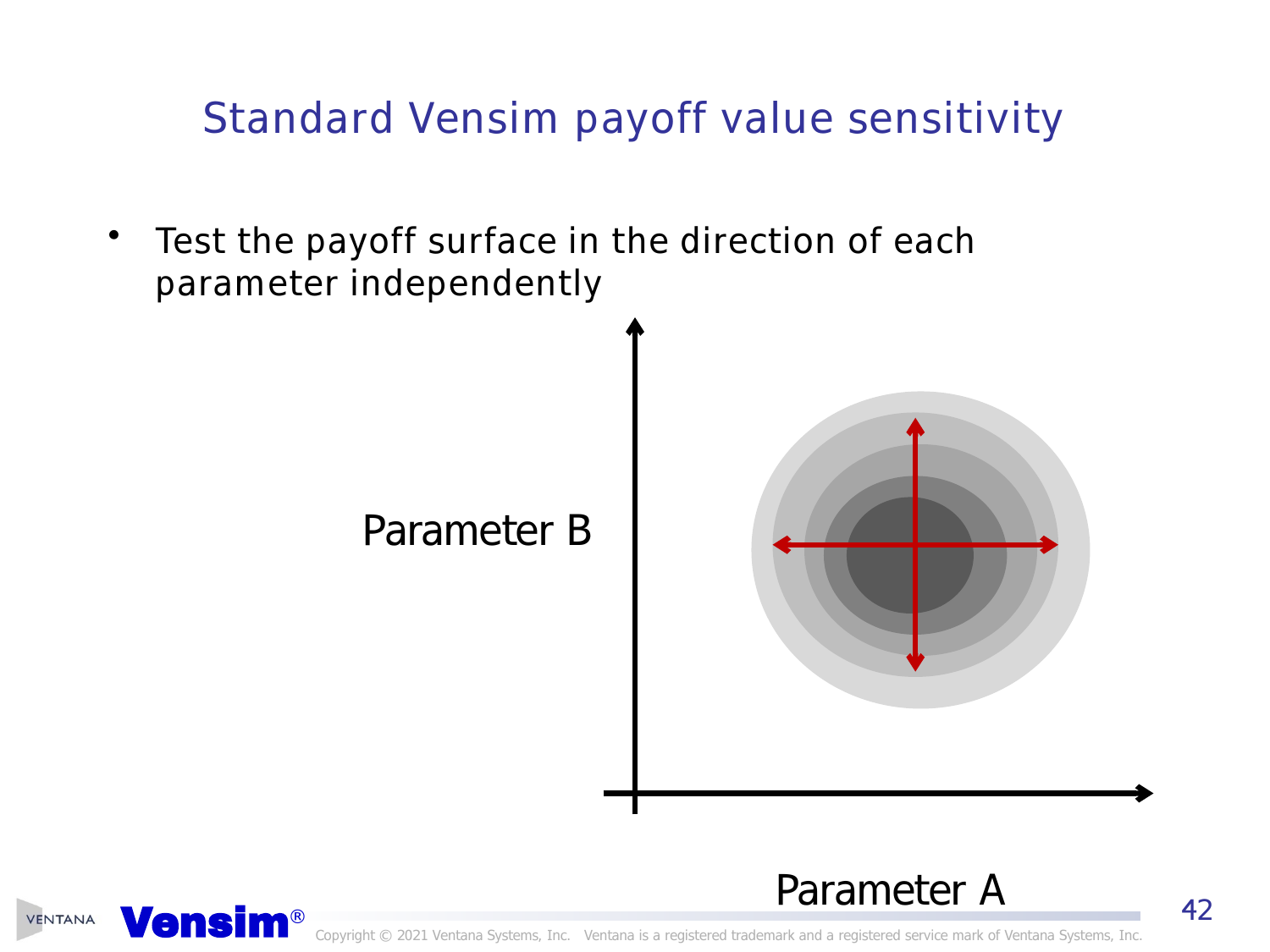

# Standard Vensim payoff value sensitivity
Test the payoff surface in the direction of each parameter independently

Parameter B

Parameter A